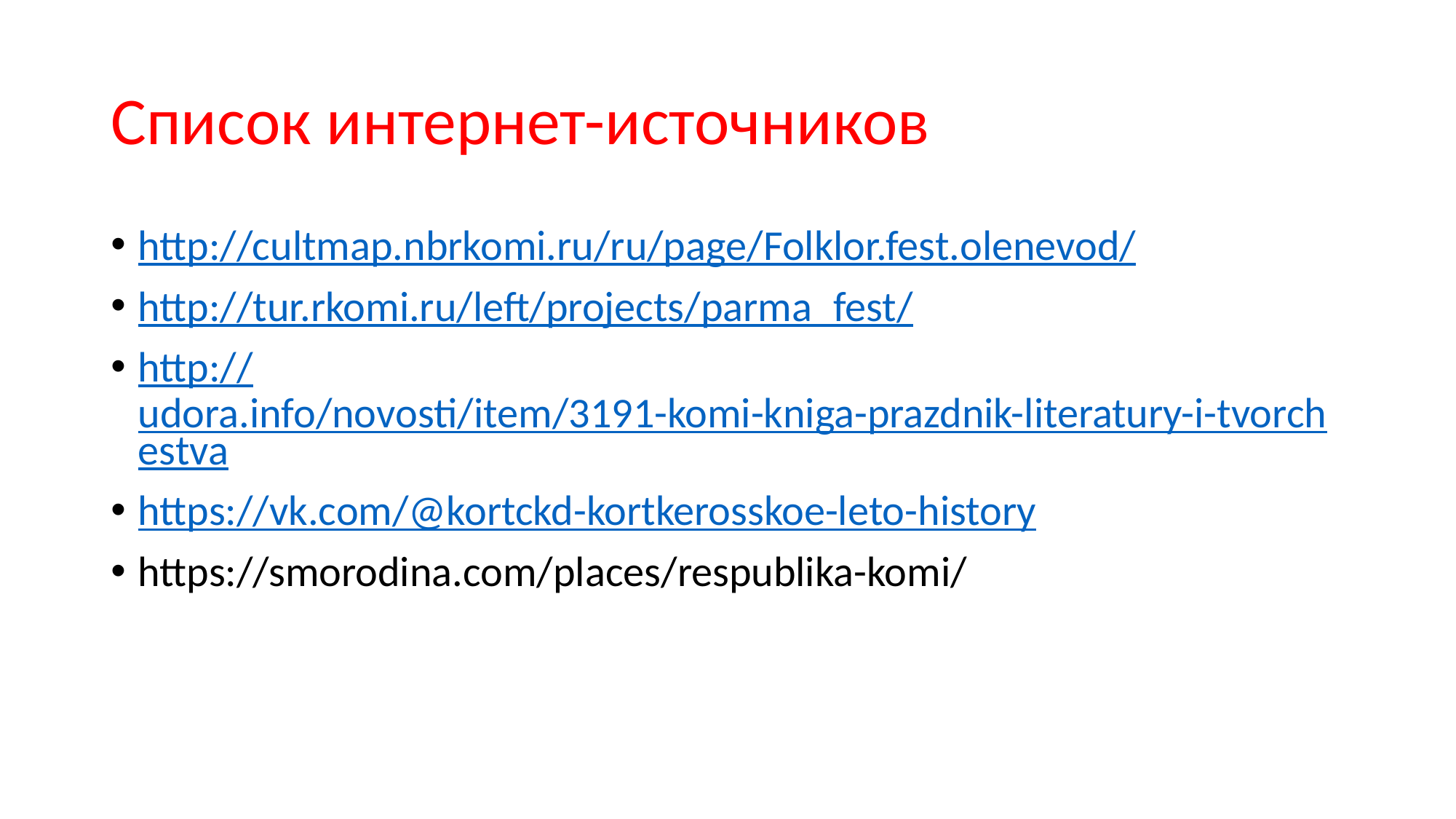

# Список интернет-источников
http://cultmap.nbrkomi.ru/ru/page/Folklor.fest.olenevod/
http://tur.rkomi.ru/left/projects/parma_fest/
http://udora.info/novosti/item/3191-komi-kniga-prazdnik-literatury-i-tvorchestva
https://vk.com/@kortckd-kortkerosskoe-leto-history
https://smorodina.com/places/respublika-komi/